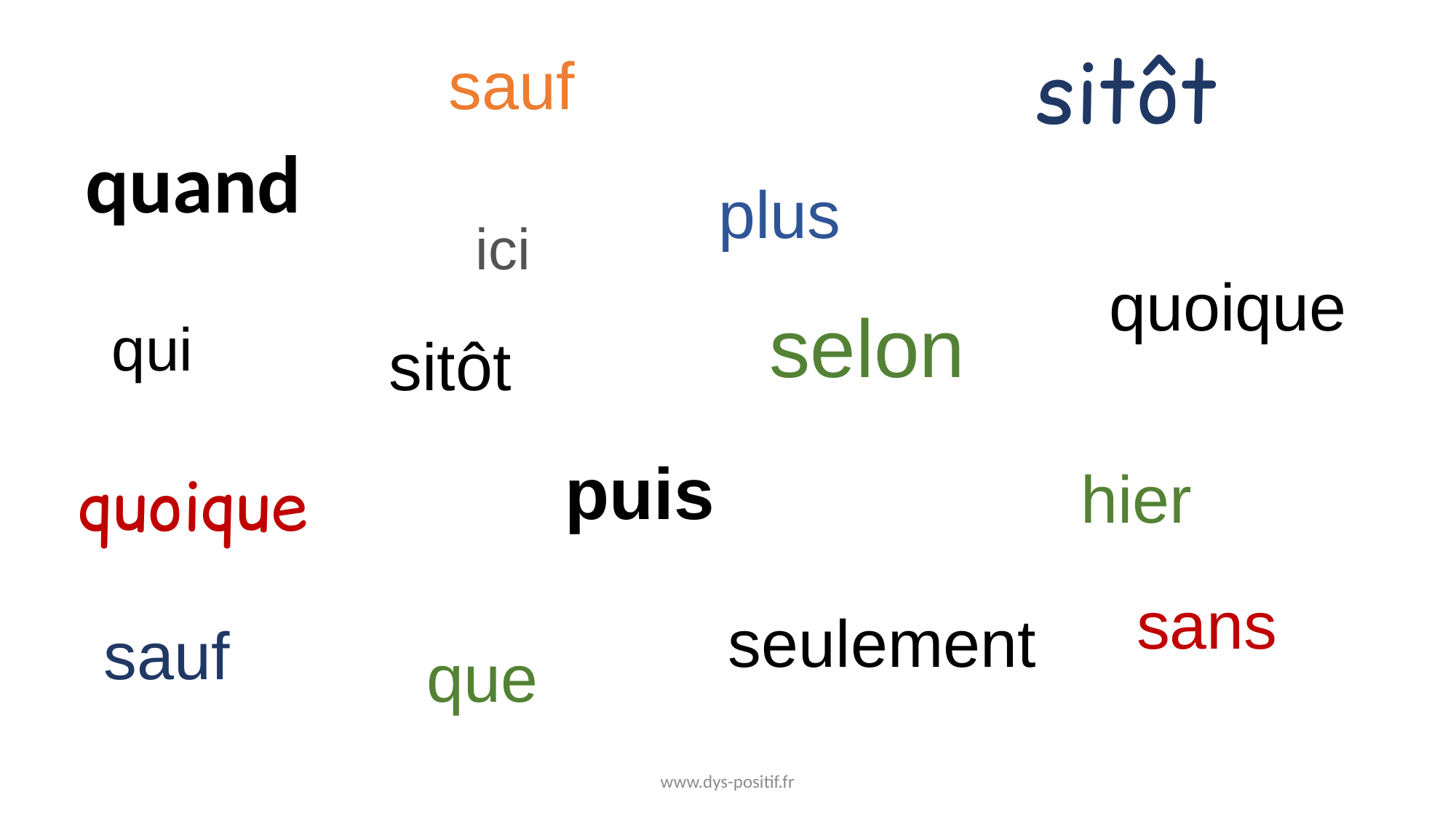

sauf
sitôt
quand
plus
ici
quoique
selon
qui
sitôt
puis
hier
quoique
sans
seulement
sauf
que
www.dys-positif.fr